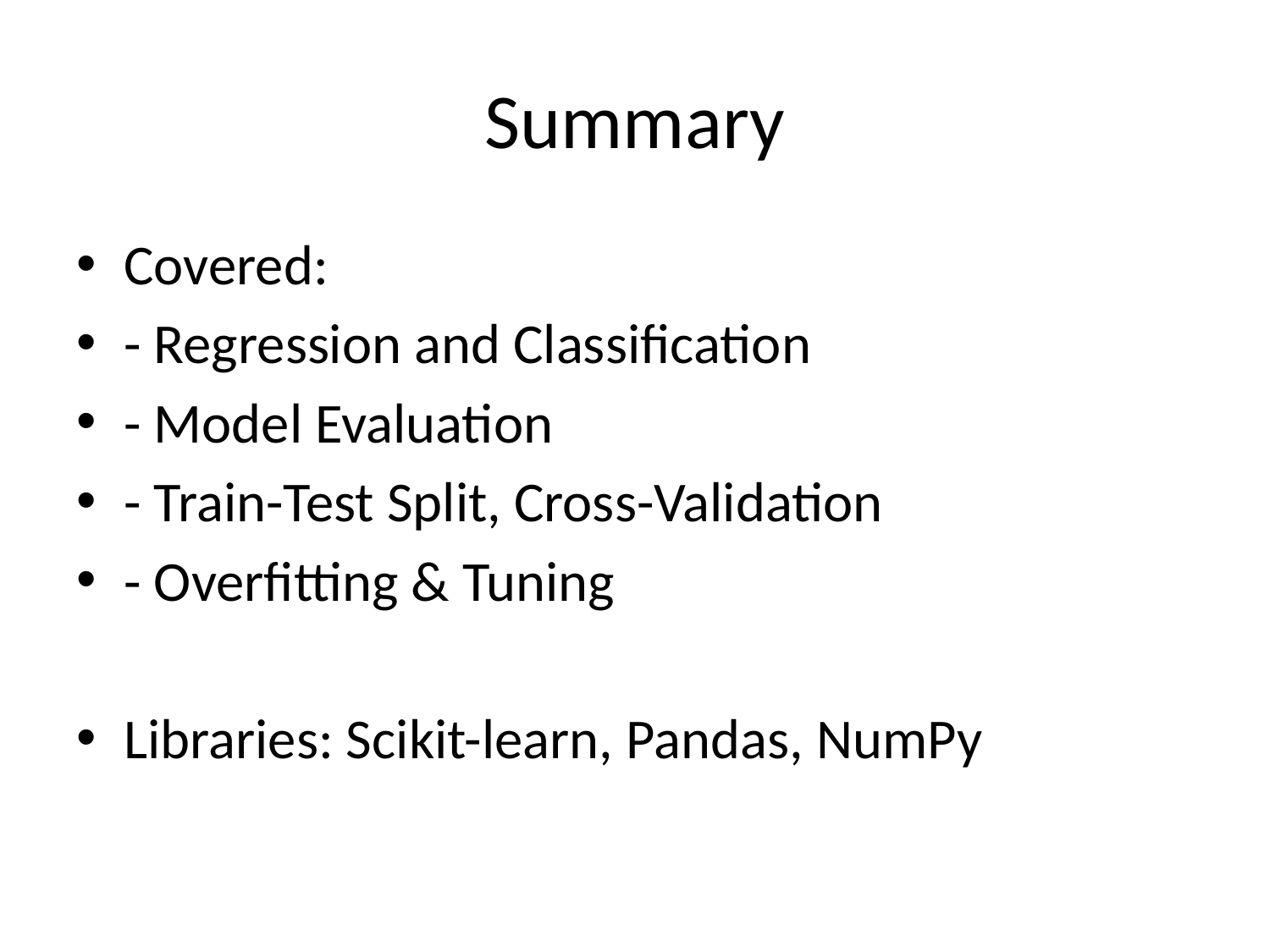

# Summary
Covered:
- Regression and Classification
- Model Evaluation
- Train-Test Split, Cross-Validation
- Overfitting & Tuning

Libraries: Scikit-learn, Pandas, NumPy